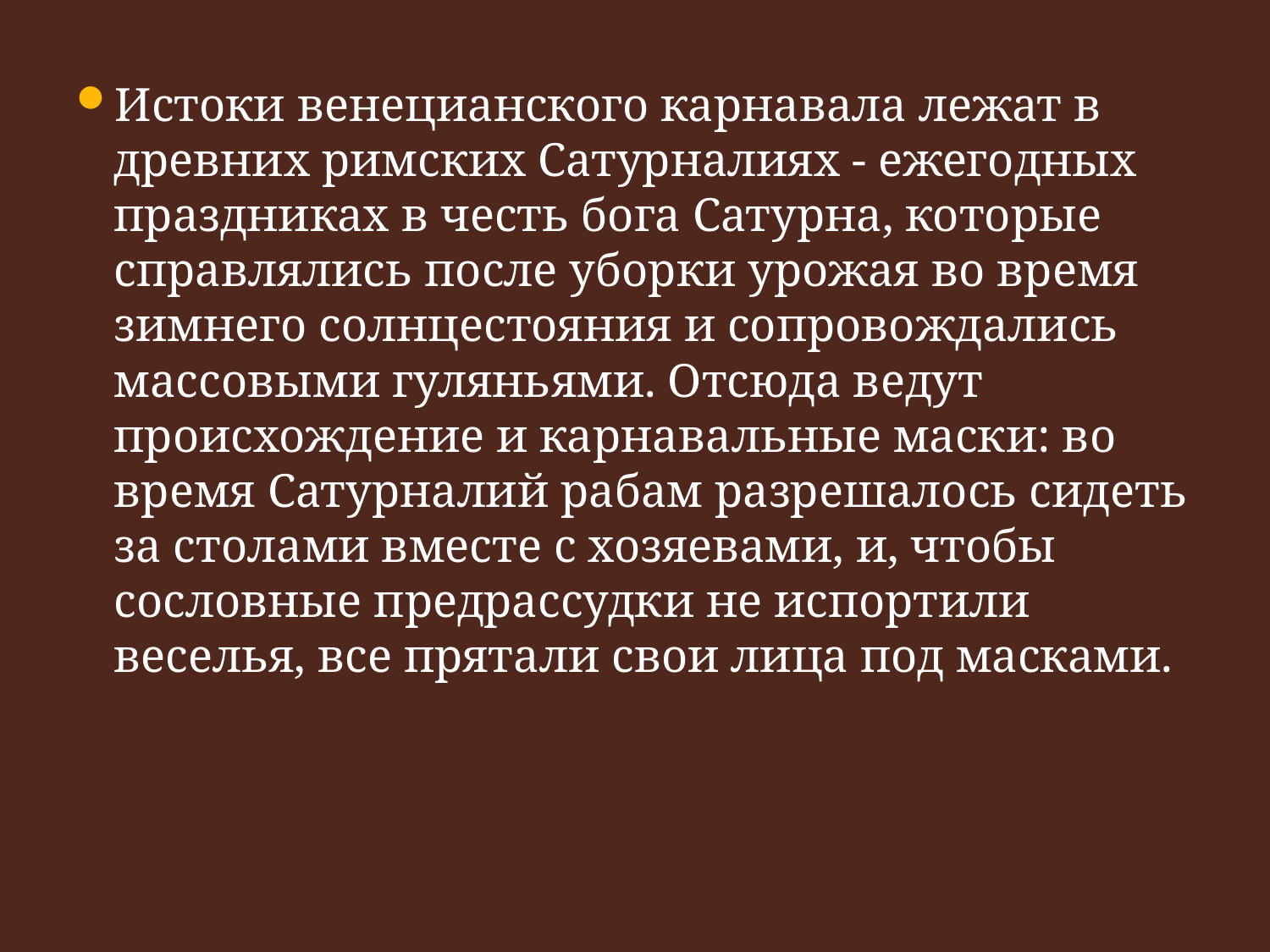

Истоки венецианского карнавала лежат в древних римских Сатурналиях - ежегодных праздниках в честь бога Сатурна, которые справлялись после уборки урожая во время зимнего солнцестояния и сопровождались массовыми гуляньями. Отсюда ведут происхождение и карнавальные маски: во время Сатурналий рабам разрешалось сидеть за столами вместе с хозяевами, и, чтобы сословные предрассудки не испортили веселья, все прятали свои лица под масками.